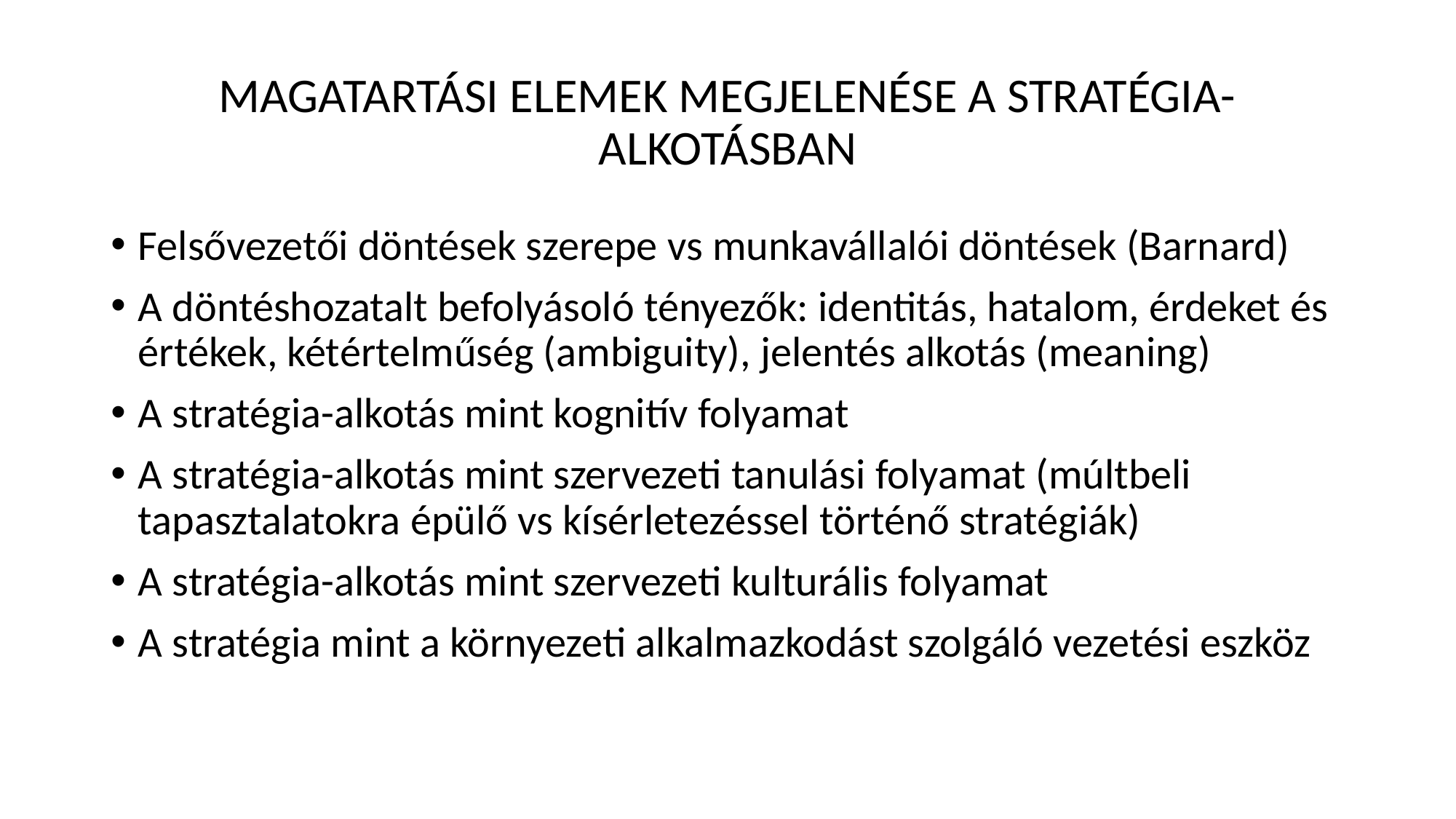

# MAGATARTÁSI ELEMEK MEGJELENÉSE A STRATÉGIA-ALKOTÁSBAN
Felsővezetői döntések szerepe vs munkavállalói döntések (Barnard)
A döntéshozatalt befolyásoló tényezők: identitás, hatalom, érdeket és értékek, kétértelműség (ambiguity), jelentés alkotás (meaning)
A stratégia-alkotás mint kognitív folyamat
A stratégia-alkotás mint szervezeti tanulási folyamat (múltbeli tapasztalatokra épülő vs kísérletezéssel történő stratégiák)
A stratégia-alkotás mint szervezeti kulturális folyamat
A stratégia mint a környezeti alkalmazkodást szolgáló vezetési eszköz